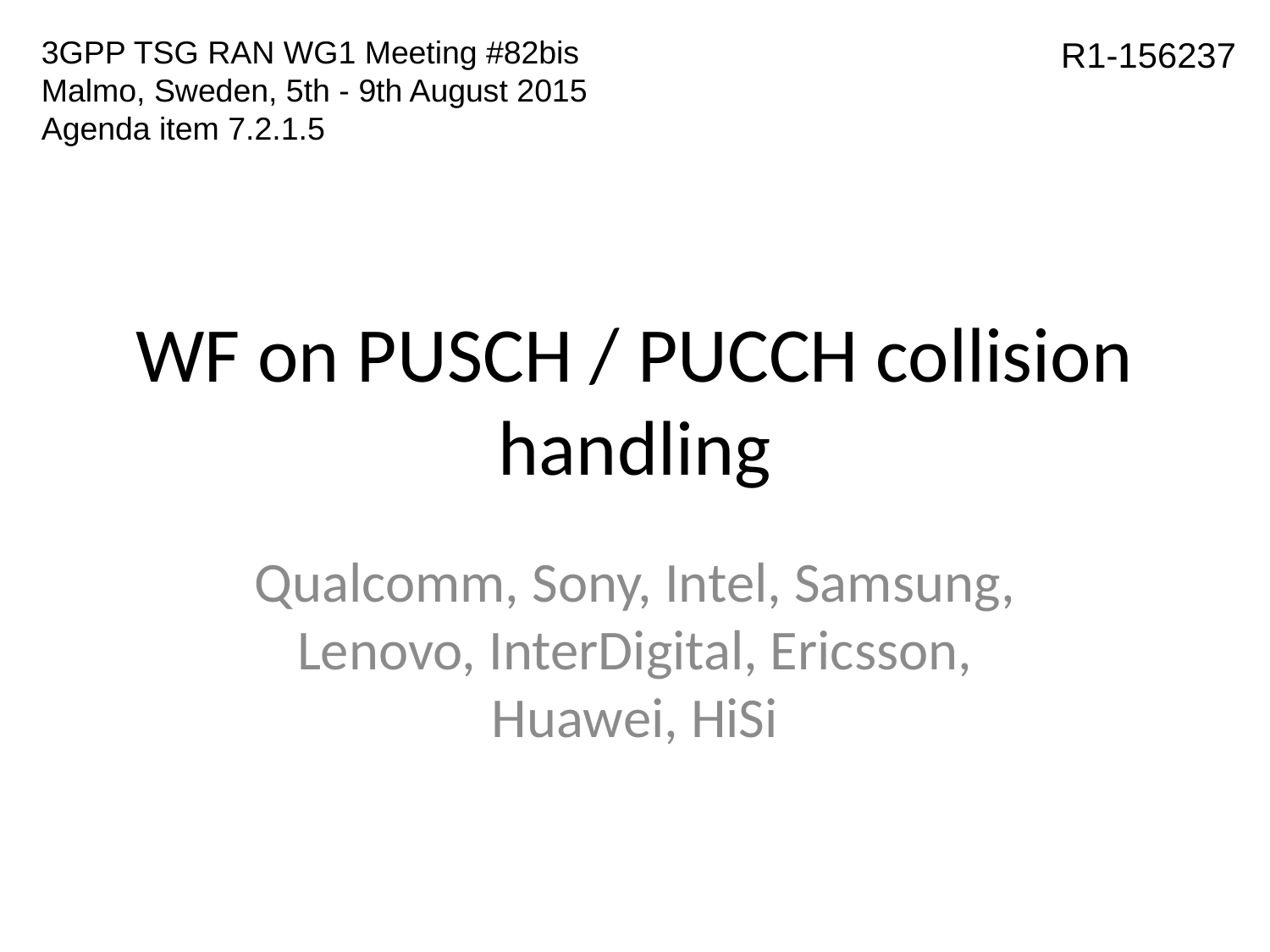

3GPP TSG RAN WG1 Meeting #82bis
Malmo, Sweden, 5th - 9th August 2015
Agenda item 7.2.1.5
R1-156237
# WF on PUSCH / PUCCH collision handling
Qualcomm, Sony, Intel, Samsung, Lenovo, InterDigital, Ericsson, Huawei, HiSi